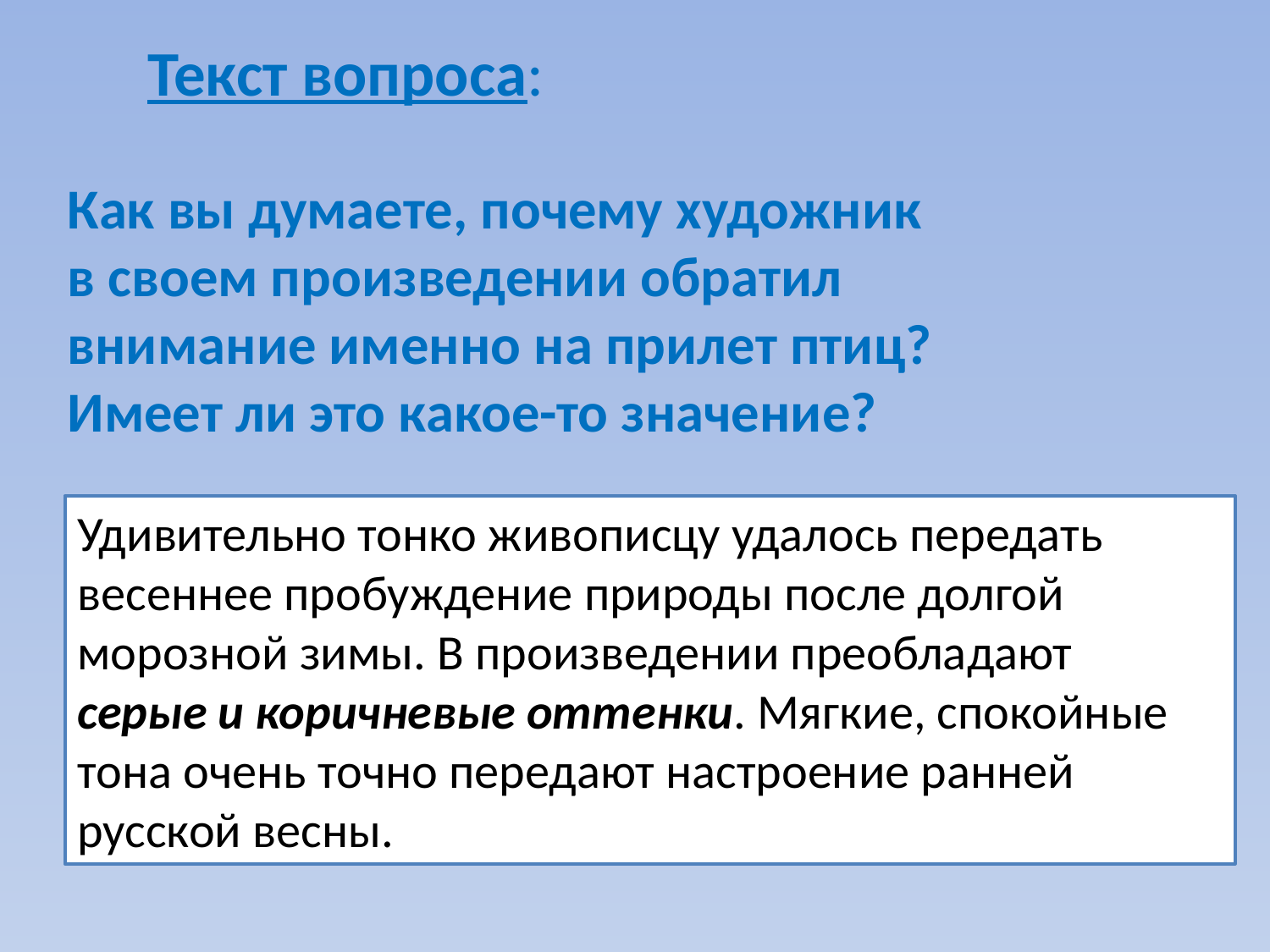

Текст вопроса:
Как вы думаете, почему художник
в своем произведении обратил внимание именно на прилет птиц?
Имеет ли это какое-то значение?

Удивительно тонко живописцу удалось передать весеннее пробуждение природы после долгой морозной зимы. В произведении преобладают
серые и коричневые оттенки. Мягкие, спокойные тона очень точно передают настроение ранней русской весны.